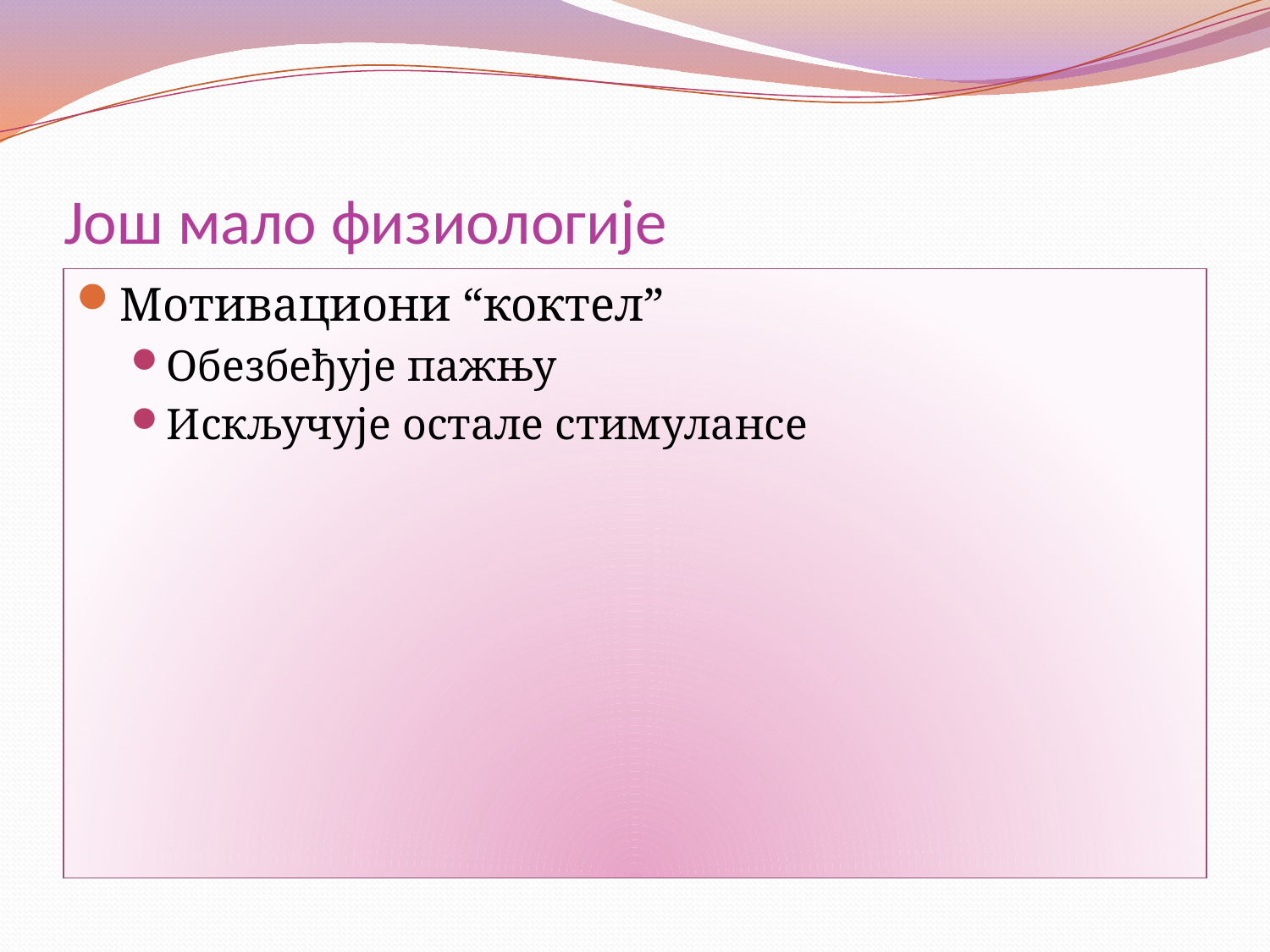

# Још мало физиологије
Мотивациони “коктел”
Обезбеђује пажњу
Искључује остале стимулансе